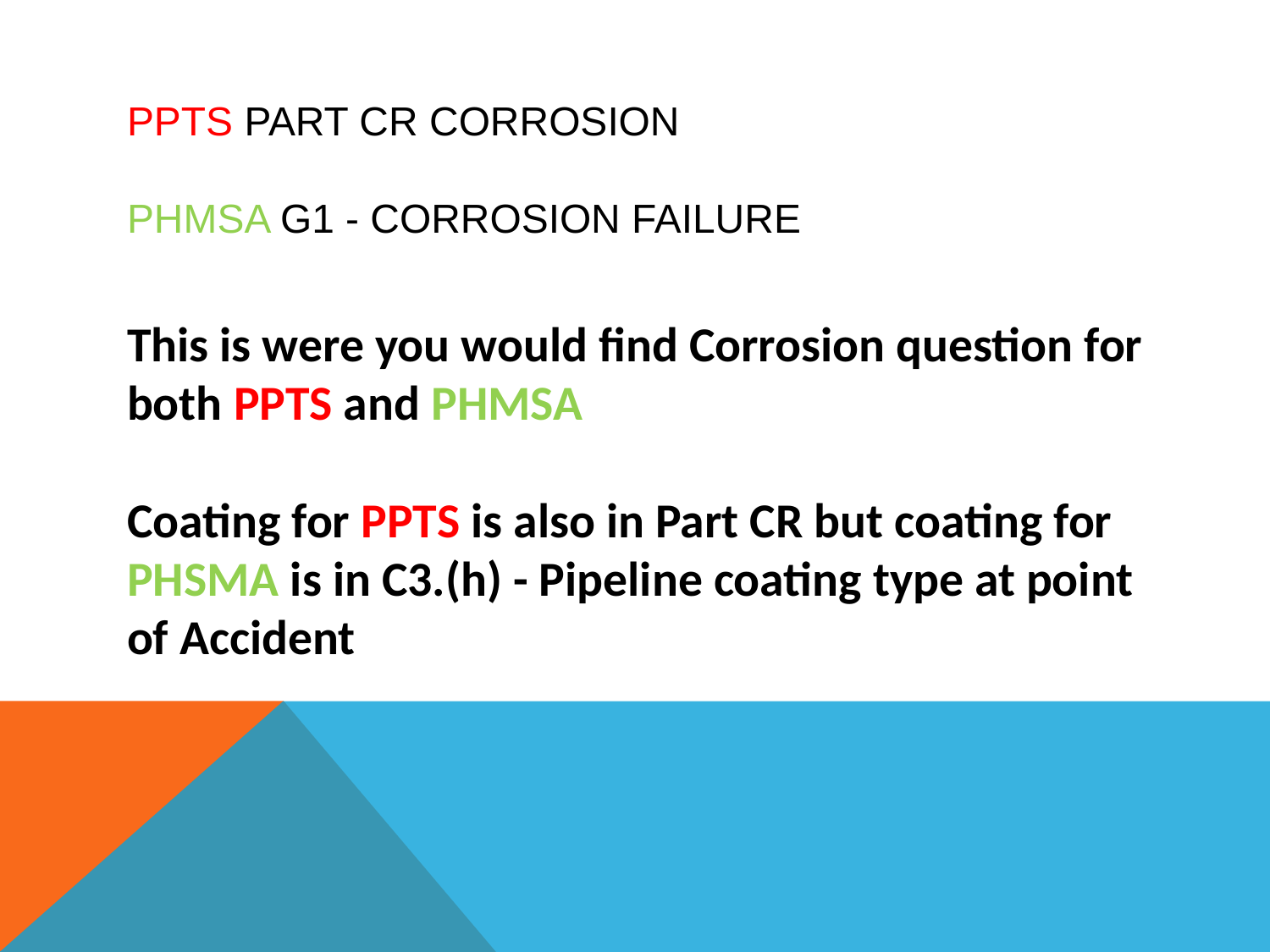

# PPTS Part CR Corrosion PHMSA G1 - Corrosion Failure
This is were you would find Corrosion question for both PPTS and PHMSA

Coating for PPTS is also in Part CR but coating for
PHSMA is in C3.(h) - Pipeline coating type at point of Accident